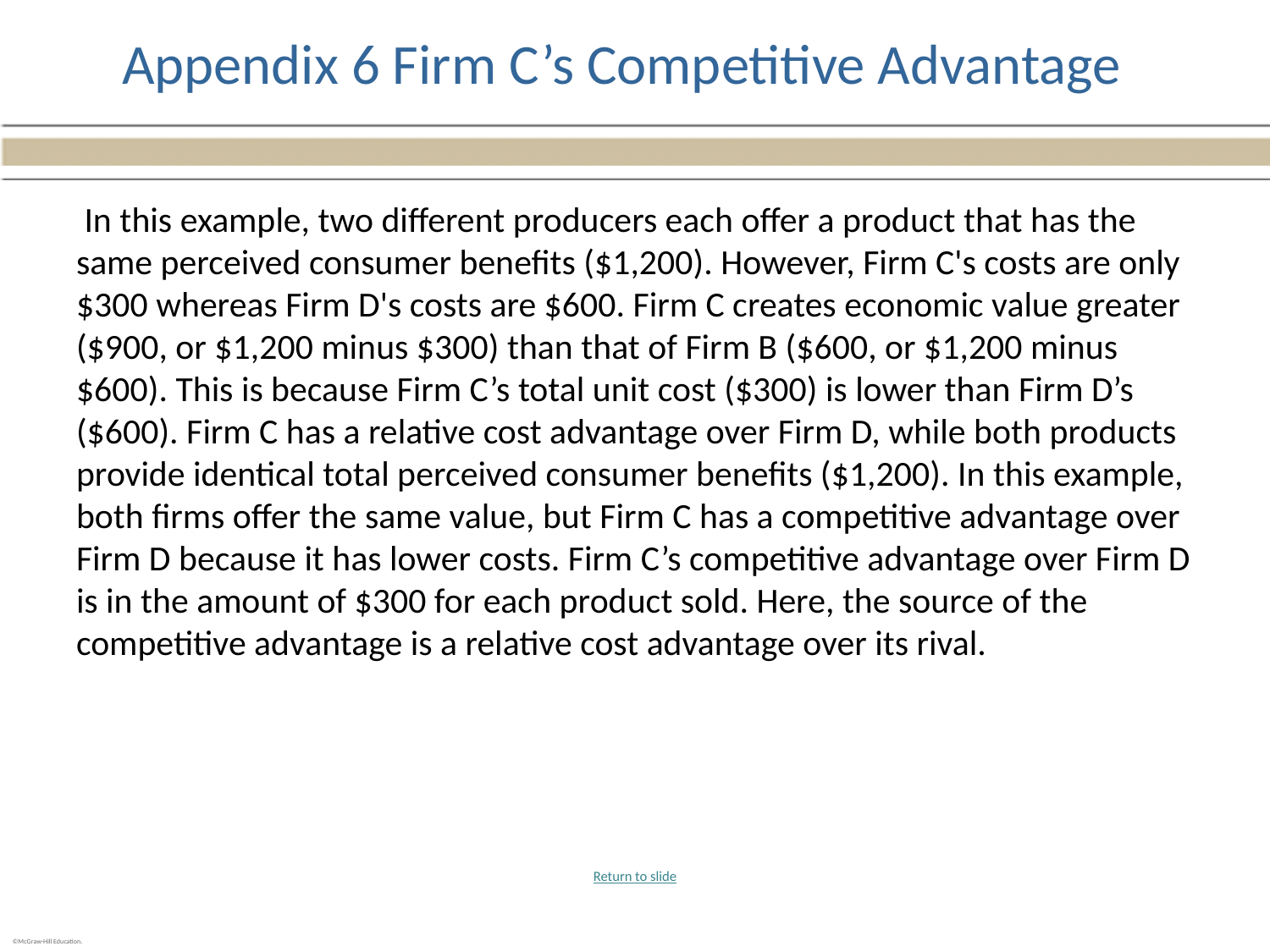

# Appendix 6 Firm C’s Competitive Advantage
 In this example, two different producers each offer a product that has the same perceived consumer benefits ($1,200). However, Firm C's costs are only $300 whereas Firm D's costs are $600. Firm C creates economic value greater ($900, or $1,200 minus $300) than that of Firm B ($600, or $1,200 minus $600). This is because Firm C’s total unit cost ($300) is lower than Firm D’s ($600). Firm C has a relative cost advantage over Firm D, while both products provide identical total perceived consumer benefits ($1,200). In this example, both firms offer the same value, but Firm C has a competitive advantage over Firm D because it has lower costs. Firm C’s competitive advantage over Firm D is in the amount of $300 for each product sold. Here, the source of the competitive advantage is a relative cost advantage over its rival.
Return to slide